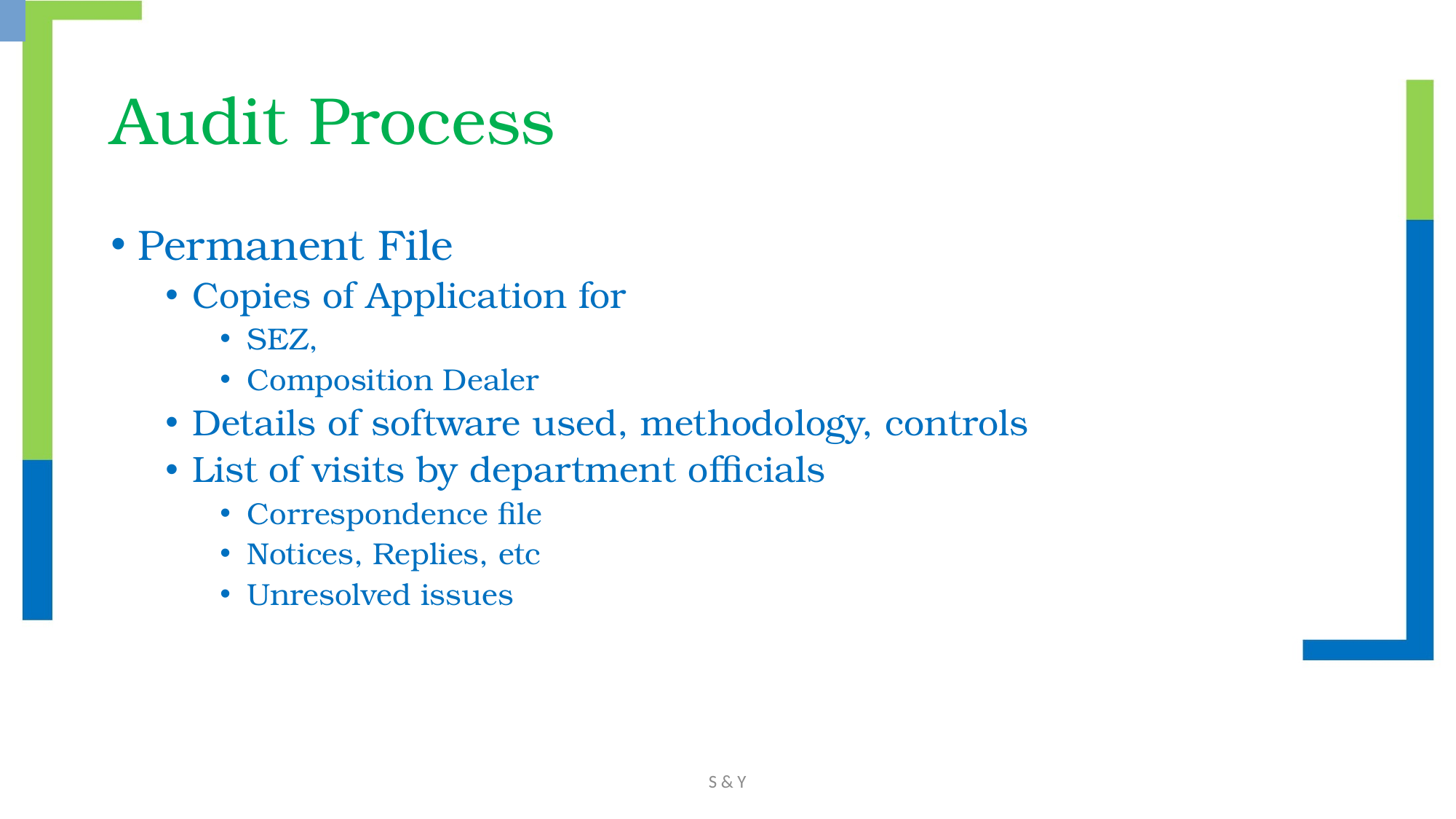

# Audit Process
Permanent File
Copies of Application for
SEZ,
Composition Dealer
Details of software used, methodology, controls
List of visits by department officials
Correspondence file
Notices, Replies, etc
Unresolved issues

S & Y